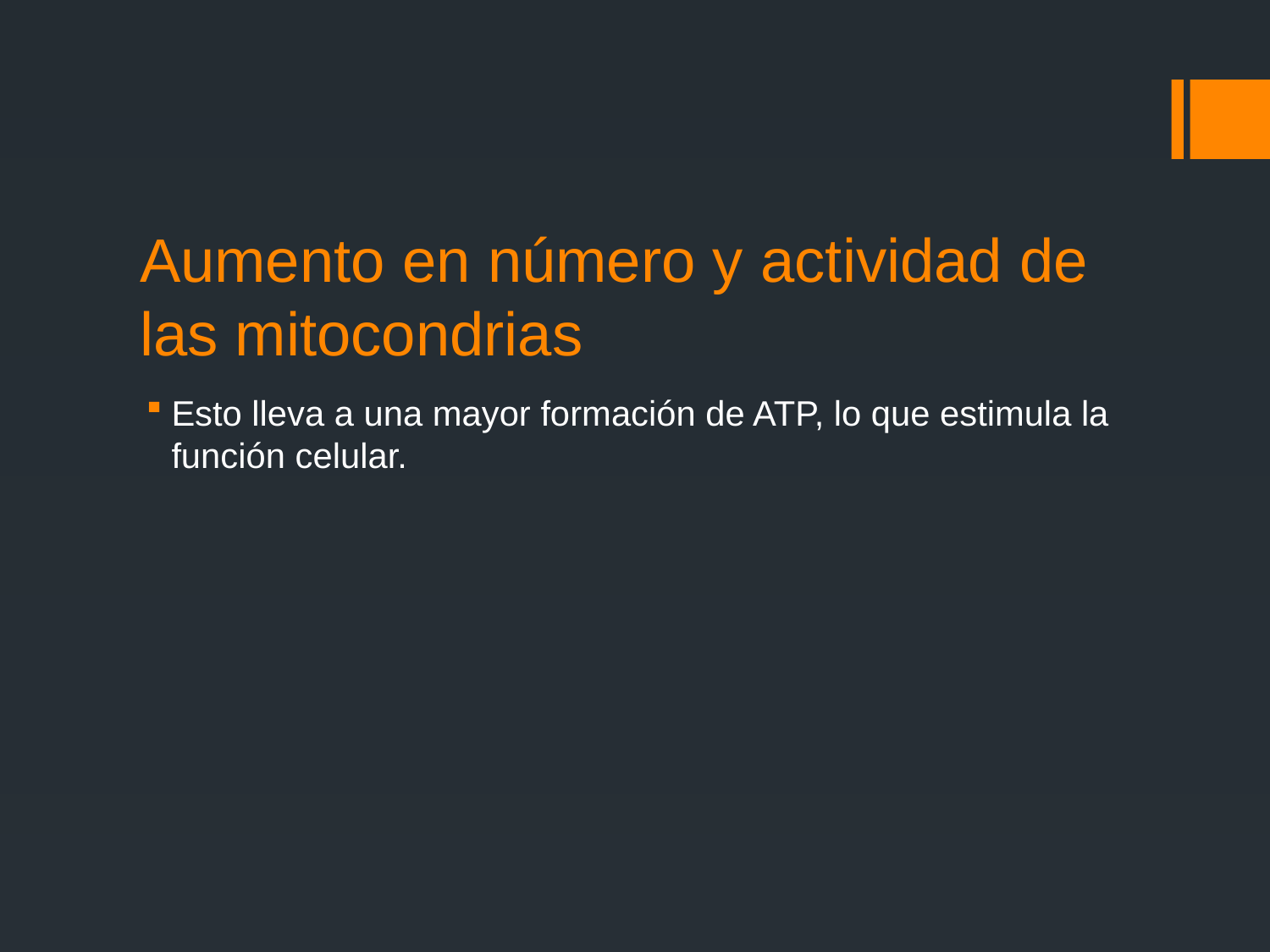

# Aumento en número y actividad de las mitocondrias
Esto lleva a una mayor formación de ATP, lo que estimula la función celular.